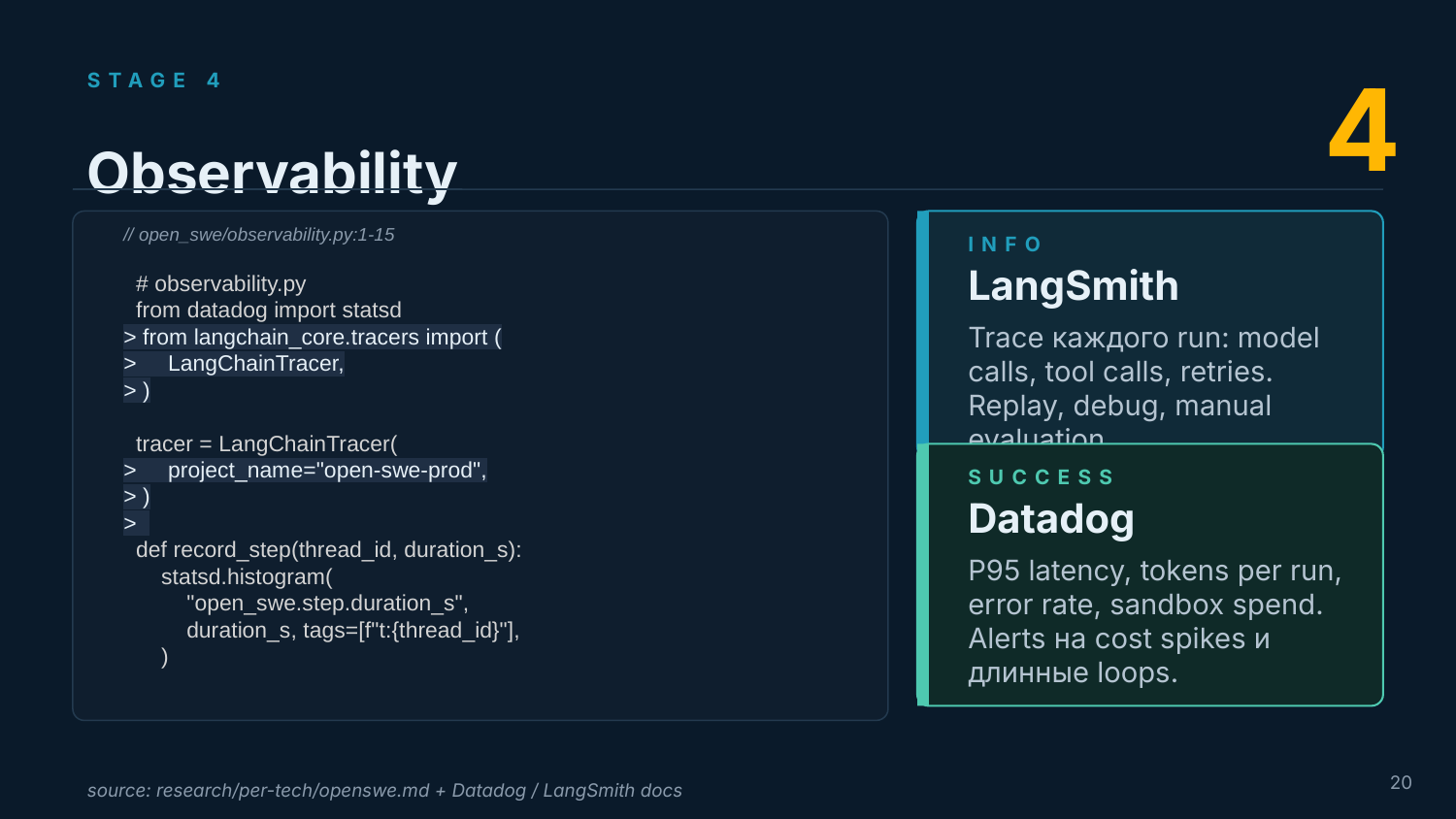

4
STAGE 4
Observability

// open_swe/observability.py:1-15
INFO
  # observability.py
  from datadog import statsd
> from langchain_core.tracers import (
>     LangChainTracer,
> )

  tracer = LangChainTracer(
>     project_name="open-swe-prod",
> )
>
  def record_step(thread_id, duration_s):
      statsd.histogram(
          "open_swe.step.duration_s",
          duration_s, tags=[f"t:{thread_id}"],
      )

LangSmith
Trace каждого run: model calls, tool calls, retries. Replay, debug, manual evaluation.

SUCCESS
Datadog
P95 latency, tokens per run, error rate, sandbox spend. Alerts на cost spikes и длинные loops.
20
source: research/per-tech/openswe.md + Datadog / LangSmith docs